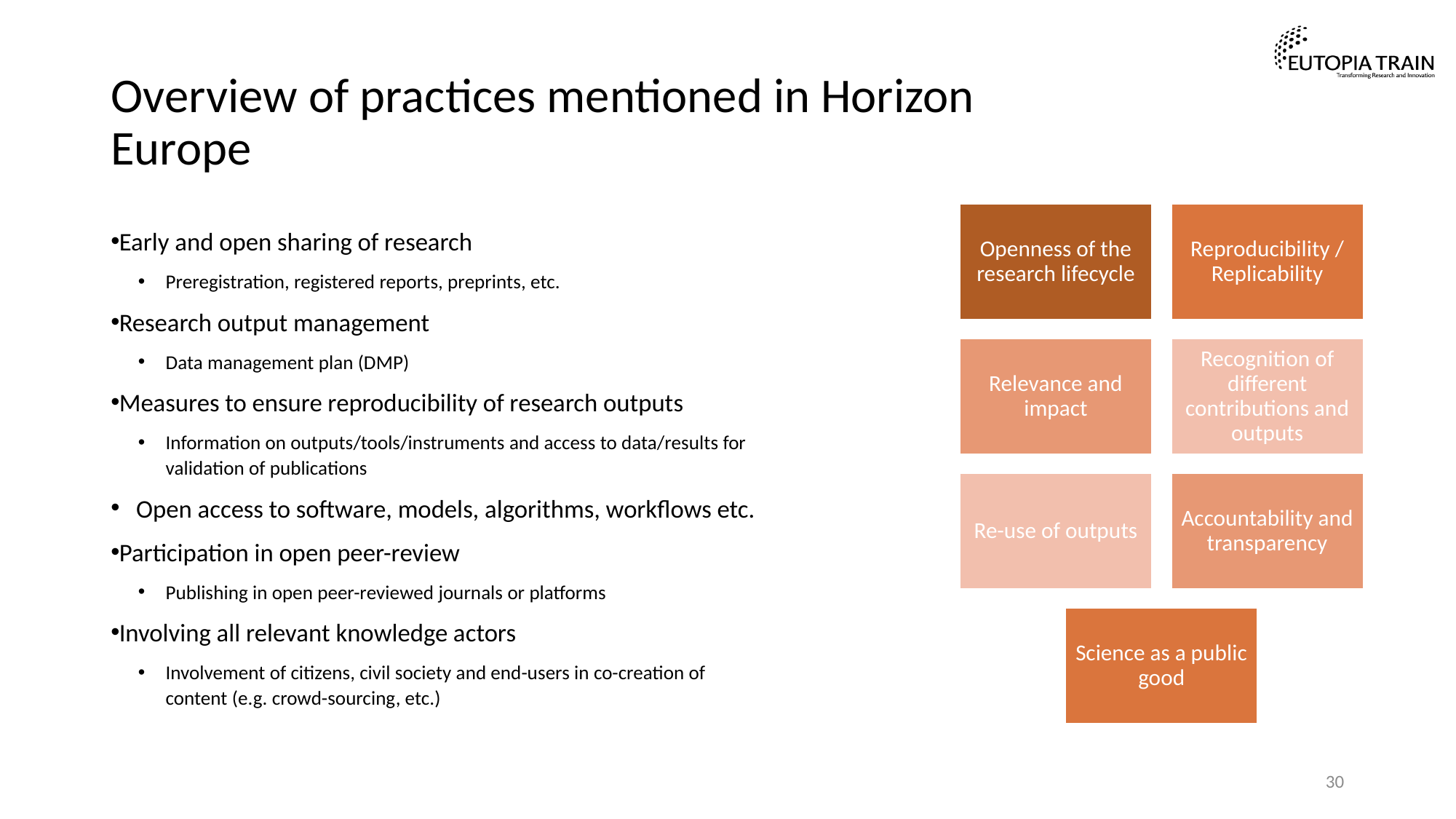

# Overview of practices mentioned in Horizon Europe
Openness of the research lifecycle
Reproducibility / Replicability
Relevance and impact
Recognition of different contributions and outputs
Re-use of outputs
Accountability and transparency
Science as a public good
Early and open sharing of research
Preregistration, registered reports, preprints, etc.
Research output management
Data management plan (DMP)
Measures to ensure reproducibility of research outputs
Information on outputs/tools/instruments and access to data/results for validation of publications
   Open access to software, models, algorithms, workflows etc.
Participation in open peer-review
Publishing in open peer-reviewed journals or platforms
Involving all relevant knowledge actors
Involvement of citizens, civil society and end-users in co-creation of content (e.g. crowd-sourcing, etc.)
30